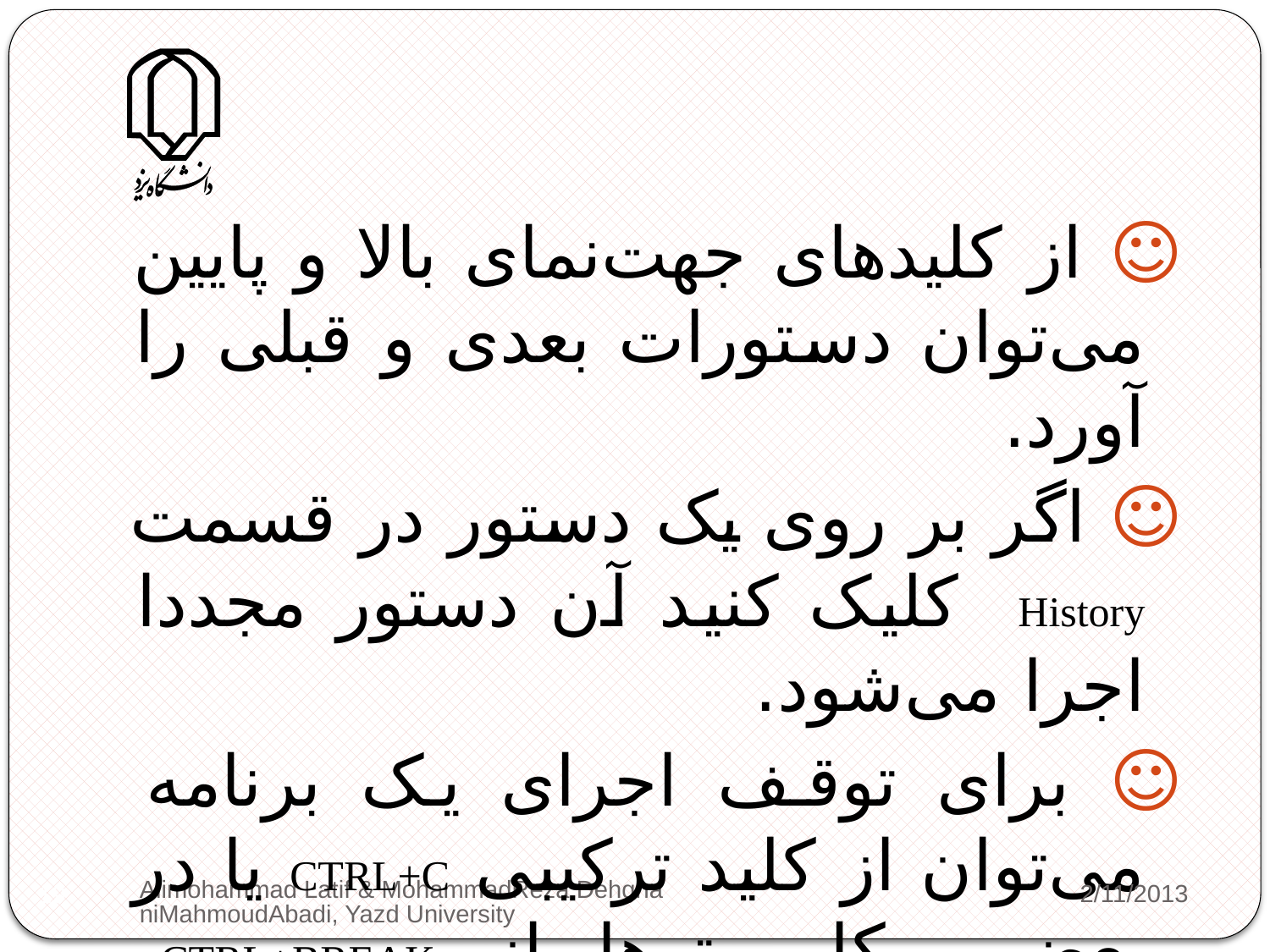

☺ از کلیدهای جهت‌نمای بالا و پایین می‌توان دستورات بعدی و قبلی را آورد.
☺ اگر بر روی یک دستور در قسمت History  کلیک کنید آن دستور مجددا اجرا می‌شود.
☺ برای توقف اجرای یک برنامه می‌توان از کلید ترکیبی CTRL+C یا در بعضی کامپیوترها از CTRL+BREAK استفاده کرد.

Alimohammad Latif & MohammadReza DehghaniMahmoudAbadi, Yazd University
2/11/2013
19